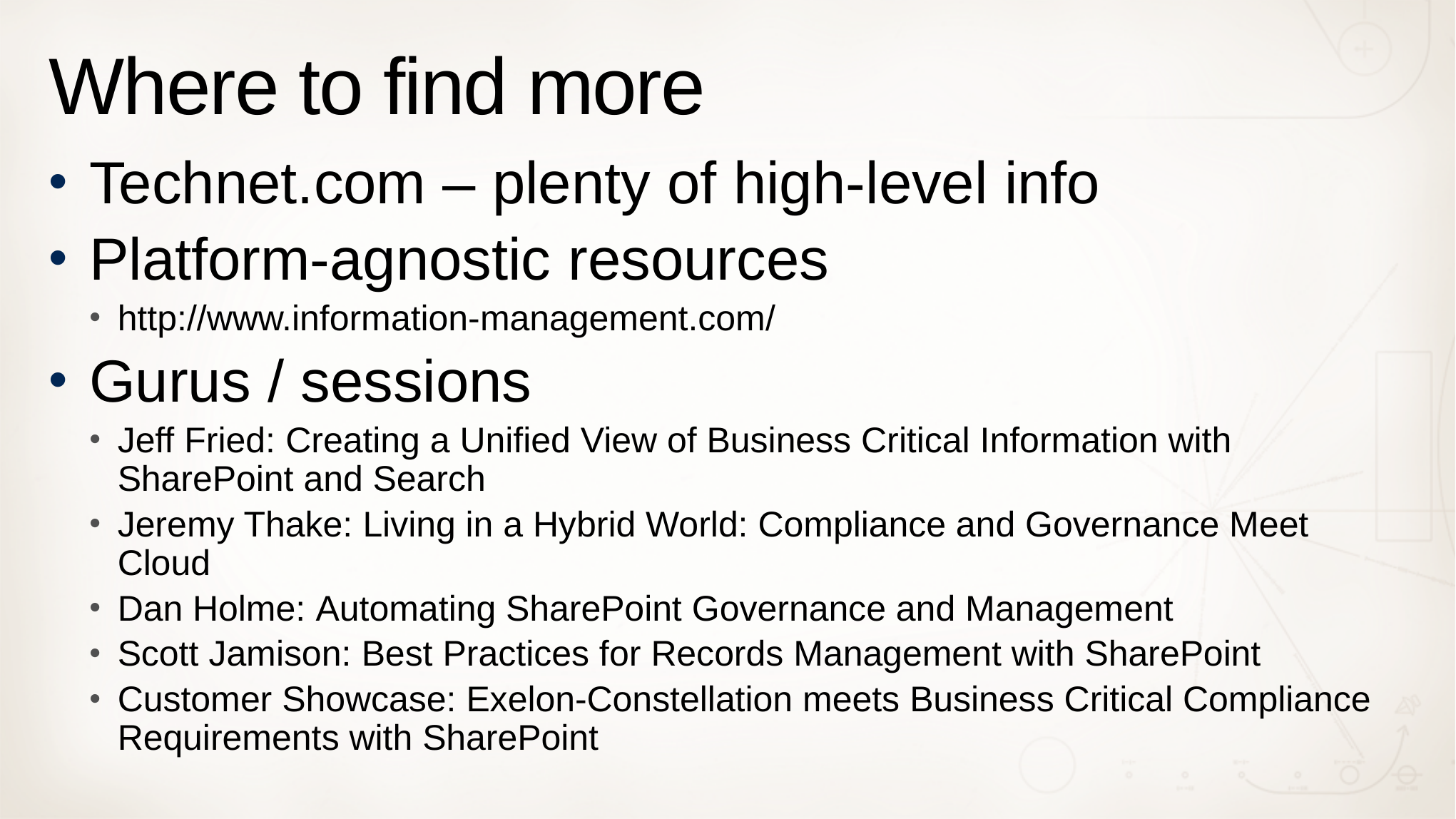

# Where to find more
Technet.com – plenty of high-level info
Platform-agnostic resources
http://www.information-management.com/
Gurus / sessions
Jeff Fried: Creating a Unified View of Business Critical Information with SharePoint and Search
Jeremy Thake: Living in a Hybrid World: Compliance and Governance Meet Cloud
Dan Holme: Automating SharePoint Governance and Management
Scott Jamison: Best Practices for Records Management with SharePoint
Customer Showcase: Exelon-Constellation meets Business Critical Compliance Requirements with SharePoint